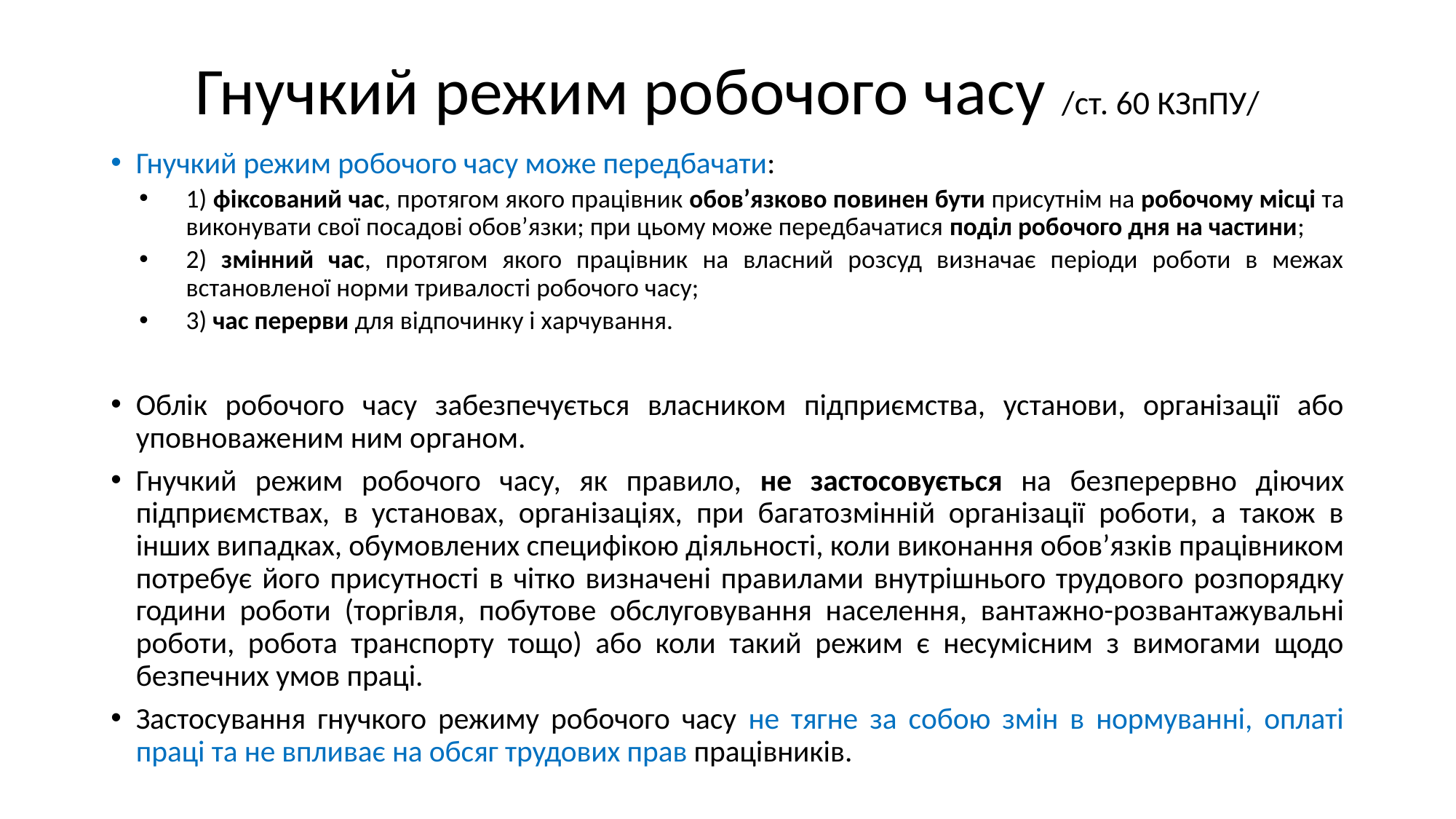

# Гнучкий режим робочого часу /ст. 60 КЗпПУ/
Гнучкий режим робочого часу може передбачати:
1) фіксований час, протягом якого працівник обов’язково повинен бути присутнім на робочому місці та виконувати свої посадові обов’язки; при цьому може передбачатися поділ робочого дня на частини;
2) змінний час, протягом якого працівник на власний розсуд визначає періоди роботи в межах встановленої норми тривалості робочого часу;
3) час перерви для відпочинку і харчування.

Облік робочого часу забезпечується власником підприємства, установи, організації або уповноваженим ним органом.
Гнучкий режим робочого часу, як правило, не застосовується на безперервно діючих підприємствах, в установах, організаціях, при багатозмінній організації роботи, а також в інших випадках, обумовлених специфікою діяльності, коли виконання обов’язків працівником потребує його присутності в чітко визначені правилами внутрішнього трудового розпорядку години роботи (торгівля, побутове обслуговування населення, вантажно-розвантажувальні роботи, робота транспорту тощо) або коли такий режим є несумісним з вимогами щодо безпечних умов праці.
Застосування гнучкого режиму робочого часу не тягне за собою змін в нормуванні, оплаті праці та не впливає на обсяг трудових прав працівників.